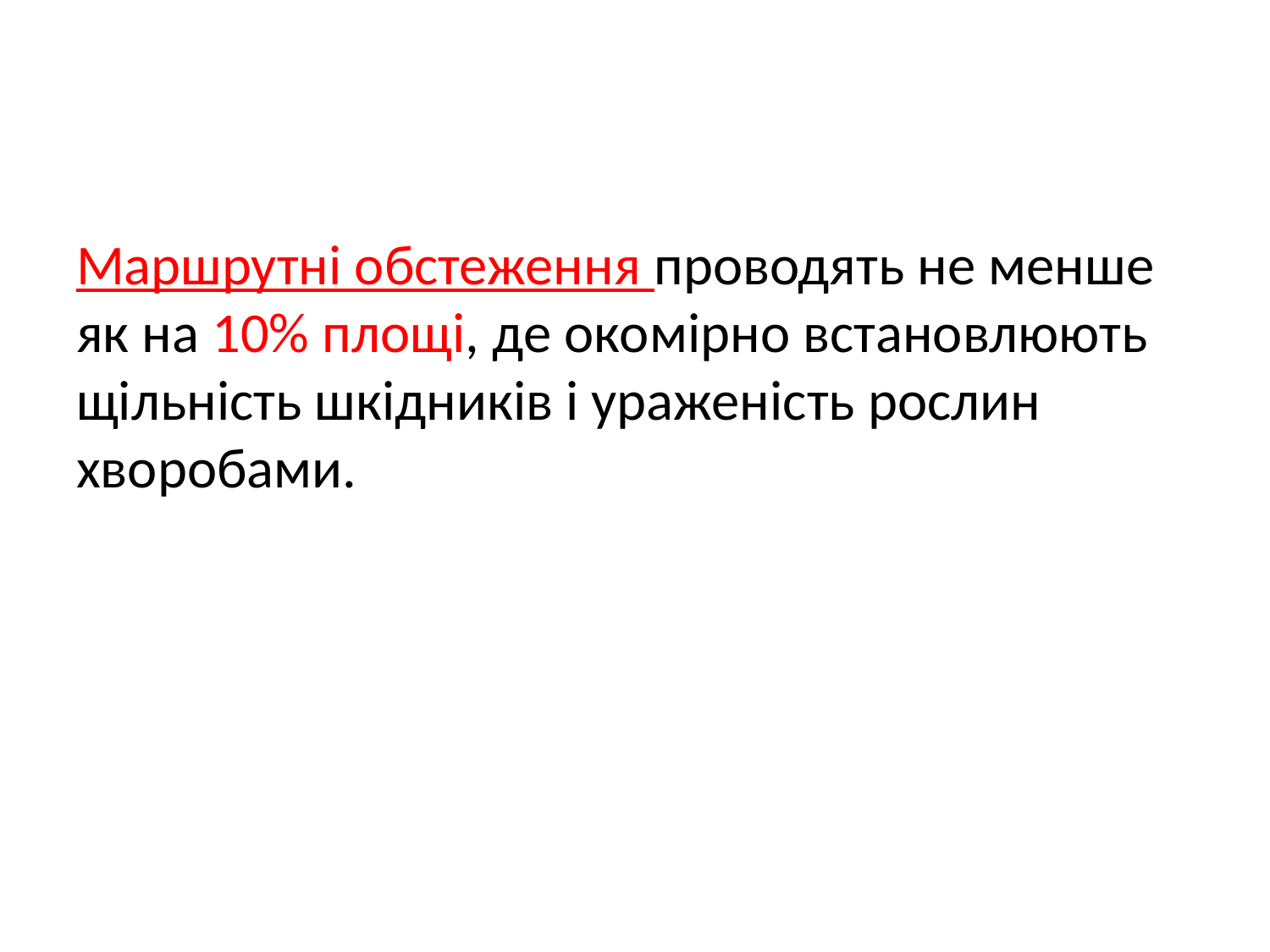

#
Маршрутні обстеження проводять не менше як на 10% площі, де окомірно встановлюють щільність шкідників і ураженість рослин хворобами.